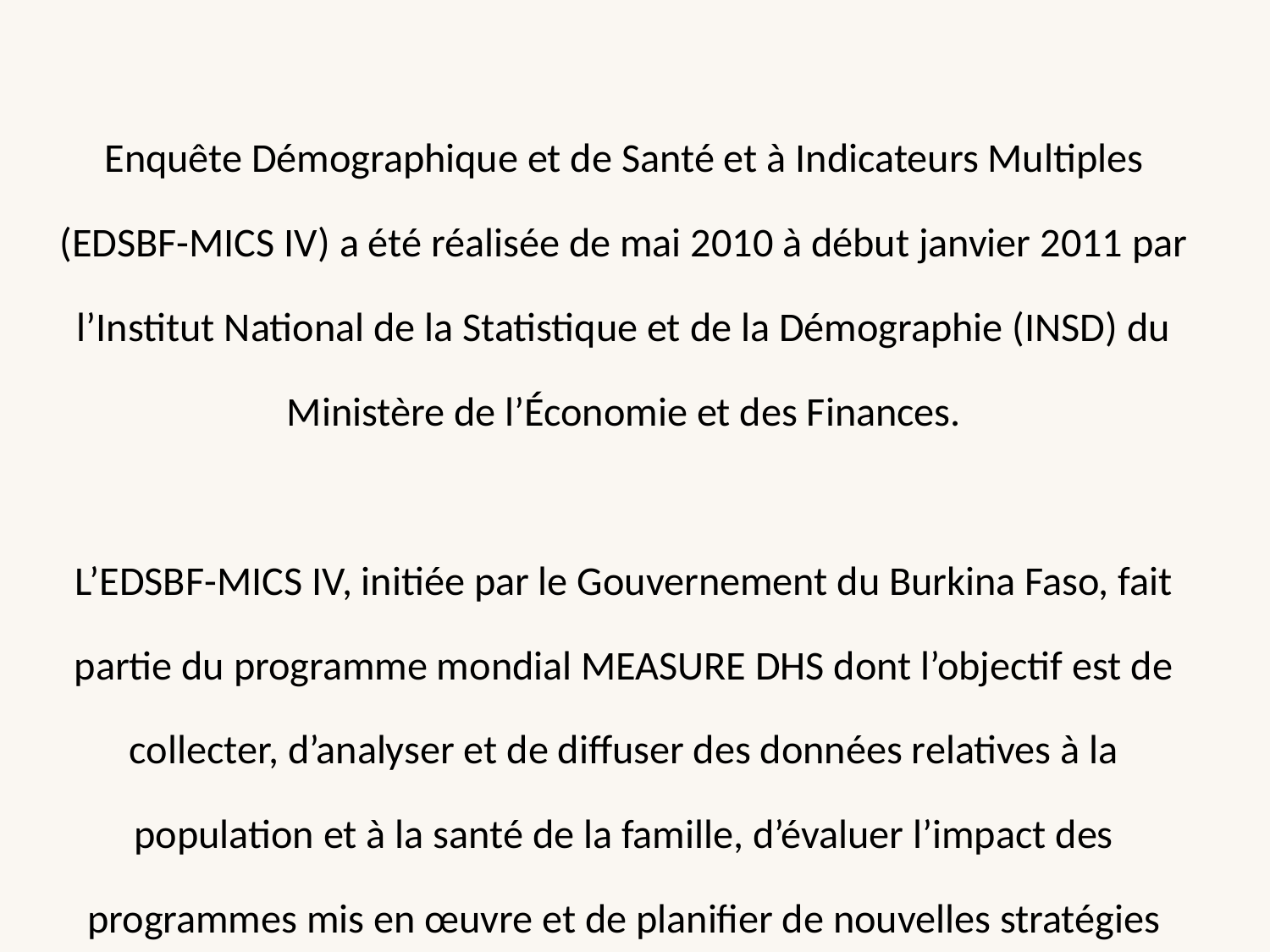

Enquête Démographique et de Santé et à Indicateurs Multiples (EDSBF-MICS IV) a été réalisée de mai 2010 à début janvier 2011 par l’Institut National de la Statistique et de la Démographie (INSD) du Ministère de l’Économie et des Finances.

L’EDSBF-MICS IV, initiée par le Gouvernement du Burkina Faso, fait partie du programme mondial MEASURE DHS dont l’objectif est de collecter, d’analyser et de diffuser des données relatives à la population et à la santé de la famille, d’évaluer l’impact des programmes mis en œuvre et de planifier de nouvelles stratégies pour l’amélioration de la santé et du bien-être de la population. L’enquête a été réalisée avec l’appui technique d’ICF International.